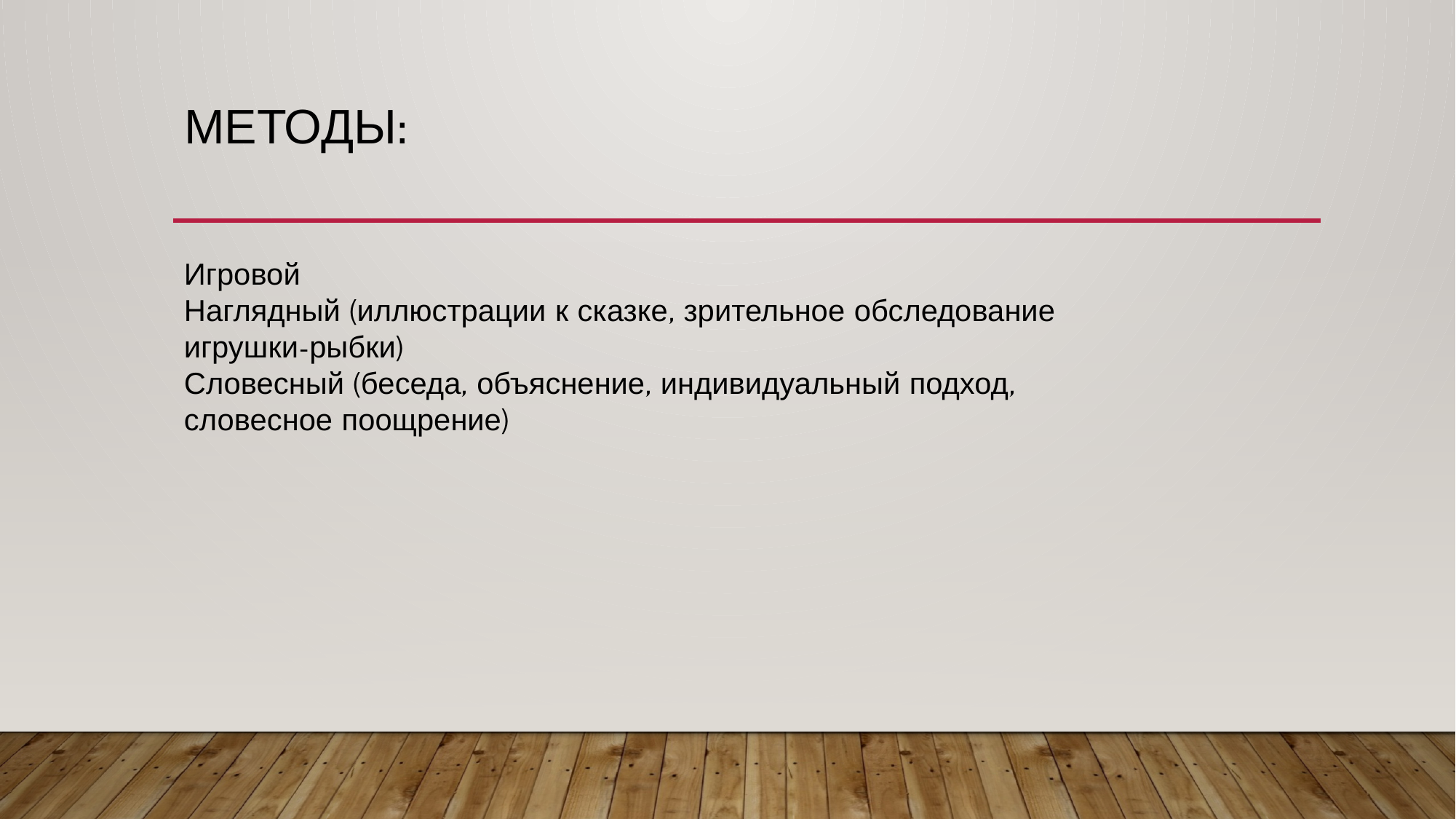

# Методы:
Игровой
Наглядный (иллюстрации к сказке, зрительное обследование игрушки-рыбки)
Словесный (беседа, объяснение, индивидуальный подход, словесное поощрение)